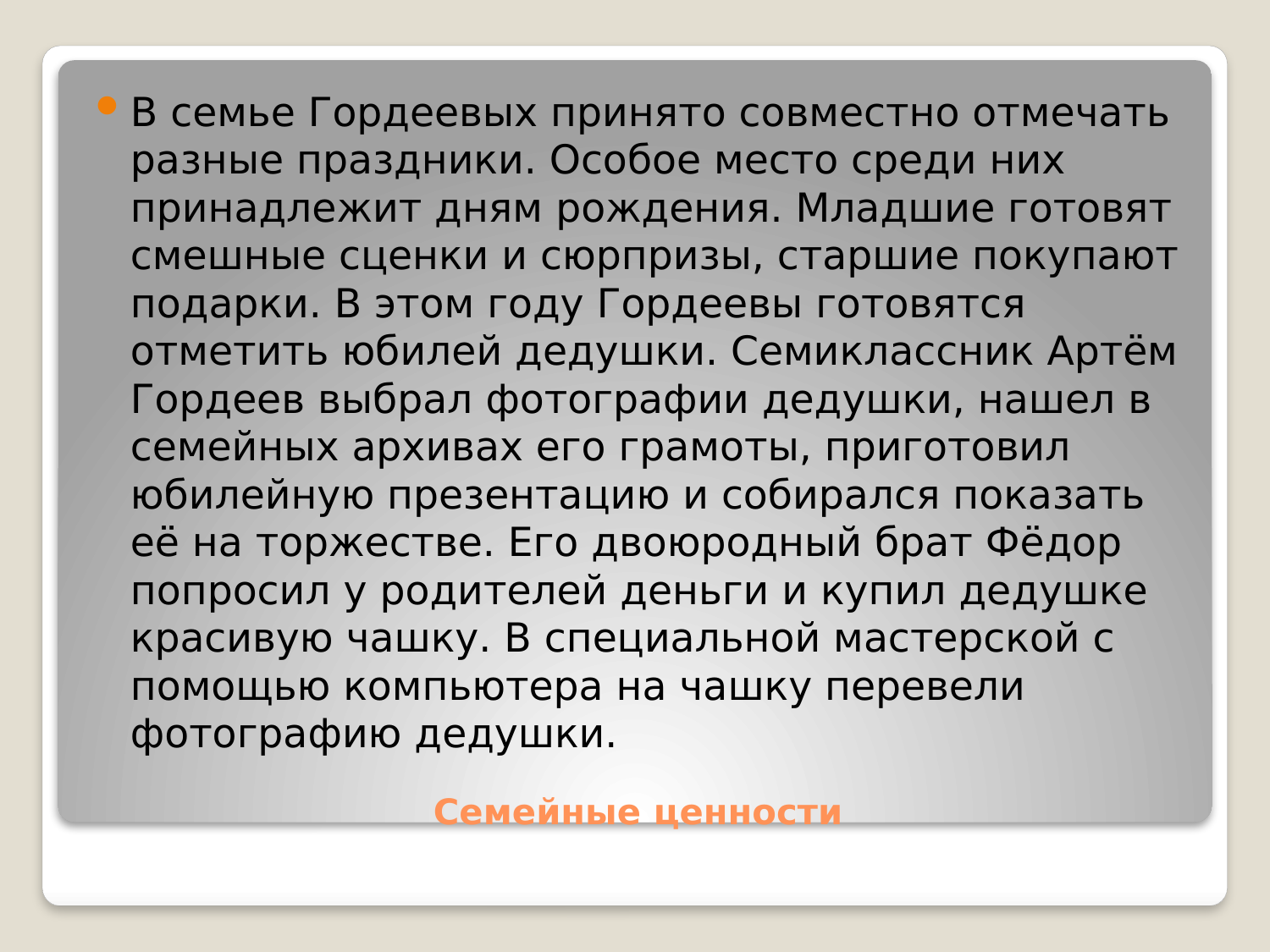

В семье Гордеевых принято совместно отмечать разные праздники. Особое место среди них принадлежит дням рождения. Младшие готовят смешные сценки и сюрпризы, старшие покупают подарки. В этом году Гордеевы готовятся отметить юбилей дедушки. Семиклассник Артём Гордеев выбрал фотографии дедушки, нашел в семейных архивах его грамоты, приготовил юбилейную презентацию и собирался показать её на торжестве. Его двоюродный брат Фёдор попросил у родителей деньги и купил дедушке красивую чашку. В специальной мастерской с помощью компьютера на чашку перевели фотографию дедушки.
# Семейные ценности